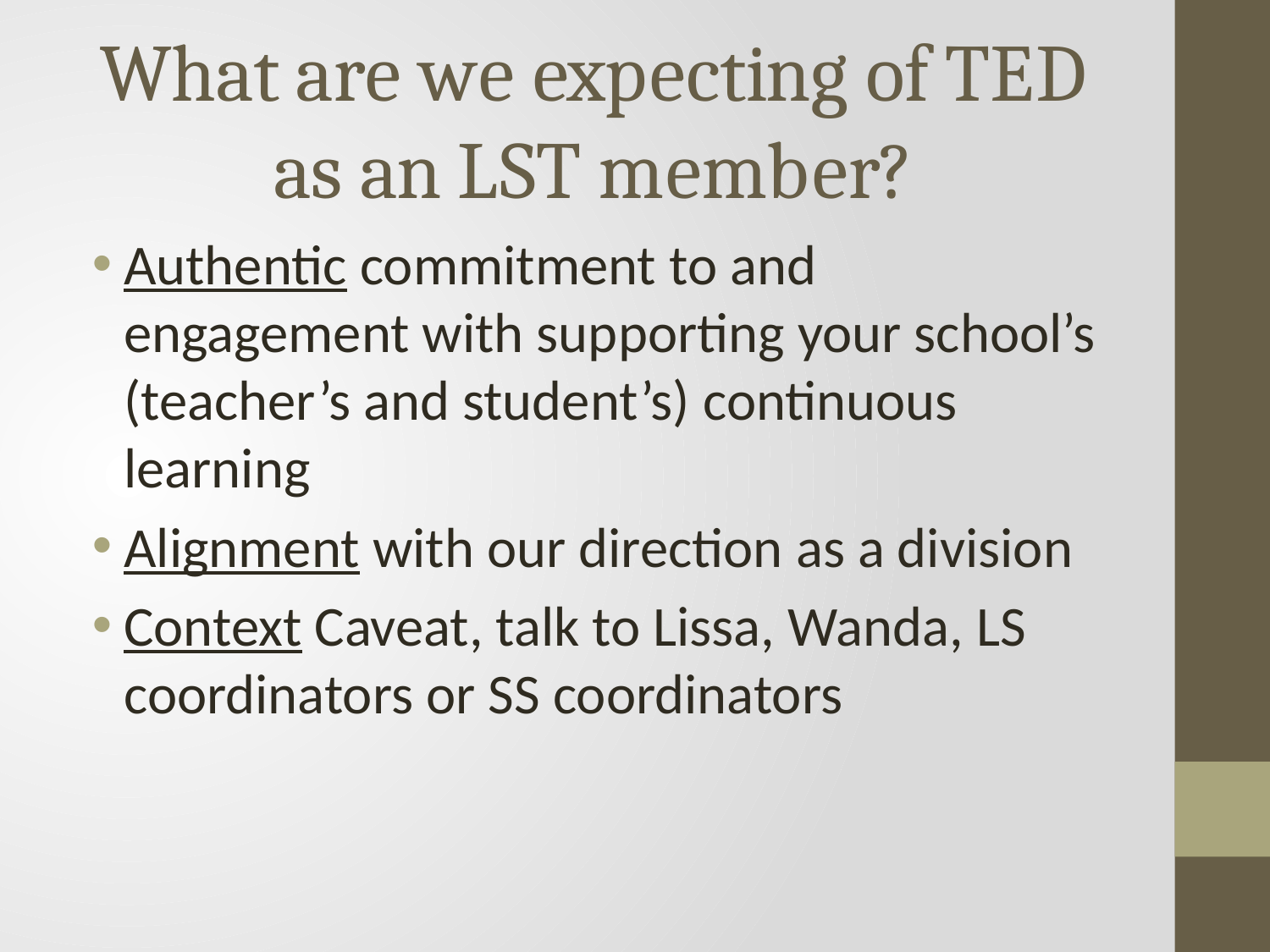

# What are we expecting of TED as an LST member?
Authentic commitment to and engagement with supporting your school’s (teacher’s and student’s) continuous learning
Alignment with our direction as a division
Context Caveat, talk to Lissa, Wanda, LS coordinators or SS coordinators